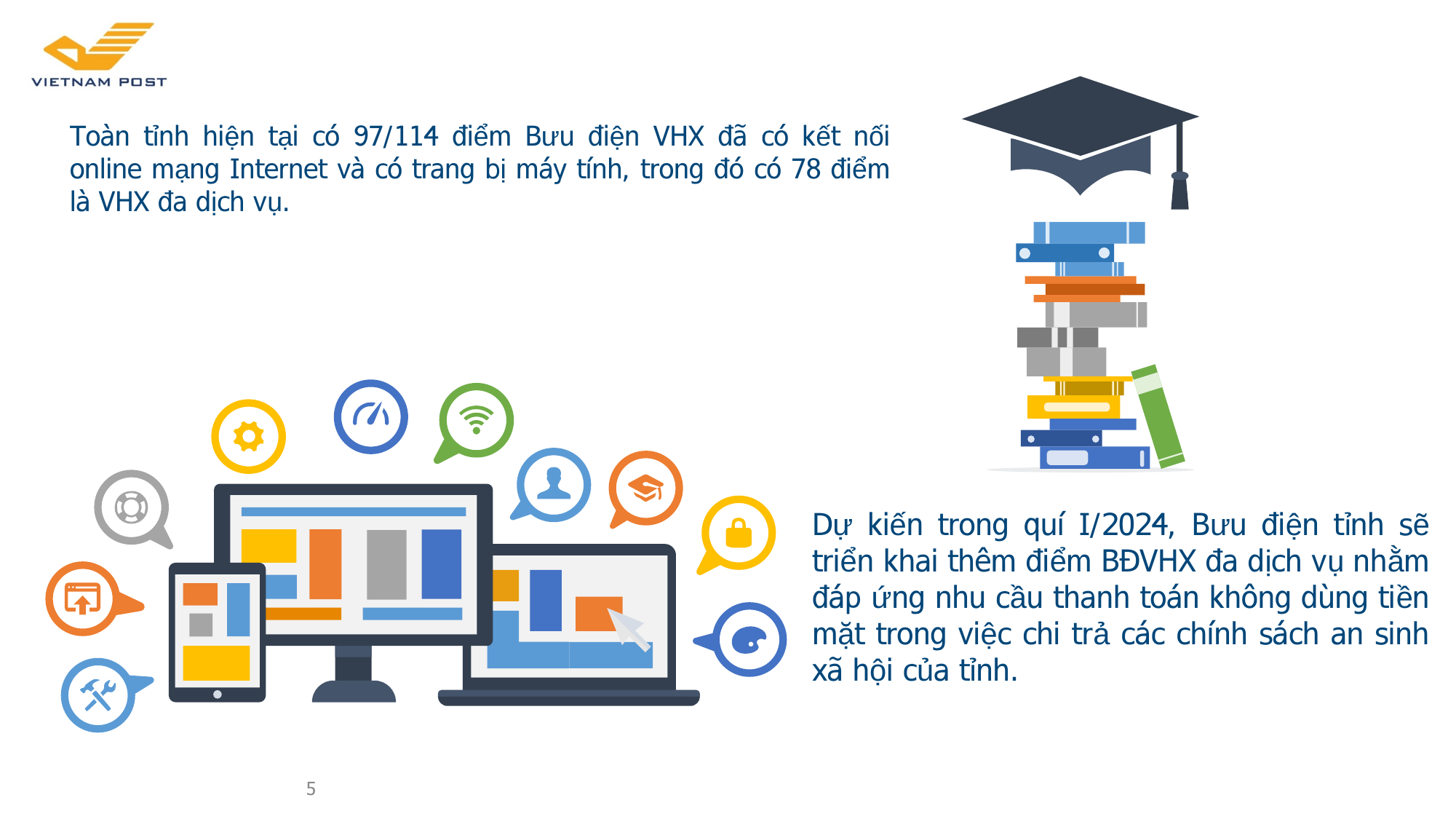

Toàn tỉnh hiện tại có 97/114 điểm Bưu điện VHX đã có kết nối online mạng Internet và có trang bị máy tính, trong đó có 78 điểm là VHX đa dịch vụ.

Dự kiến trong quí I/2024, Bưu điện tỉnh sẽ triển khai thêm điểm BĐVHX đa dịch vụ nhằm đáp ứng nhu cầu thanh toán không dùng tiền mặt trong việc chi trả các chính sách an sinh xã hội của tỉnh.

5